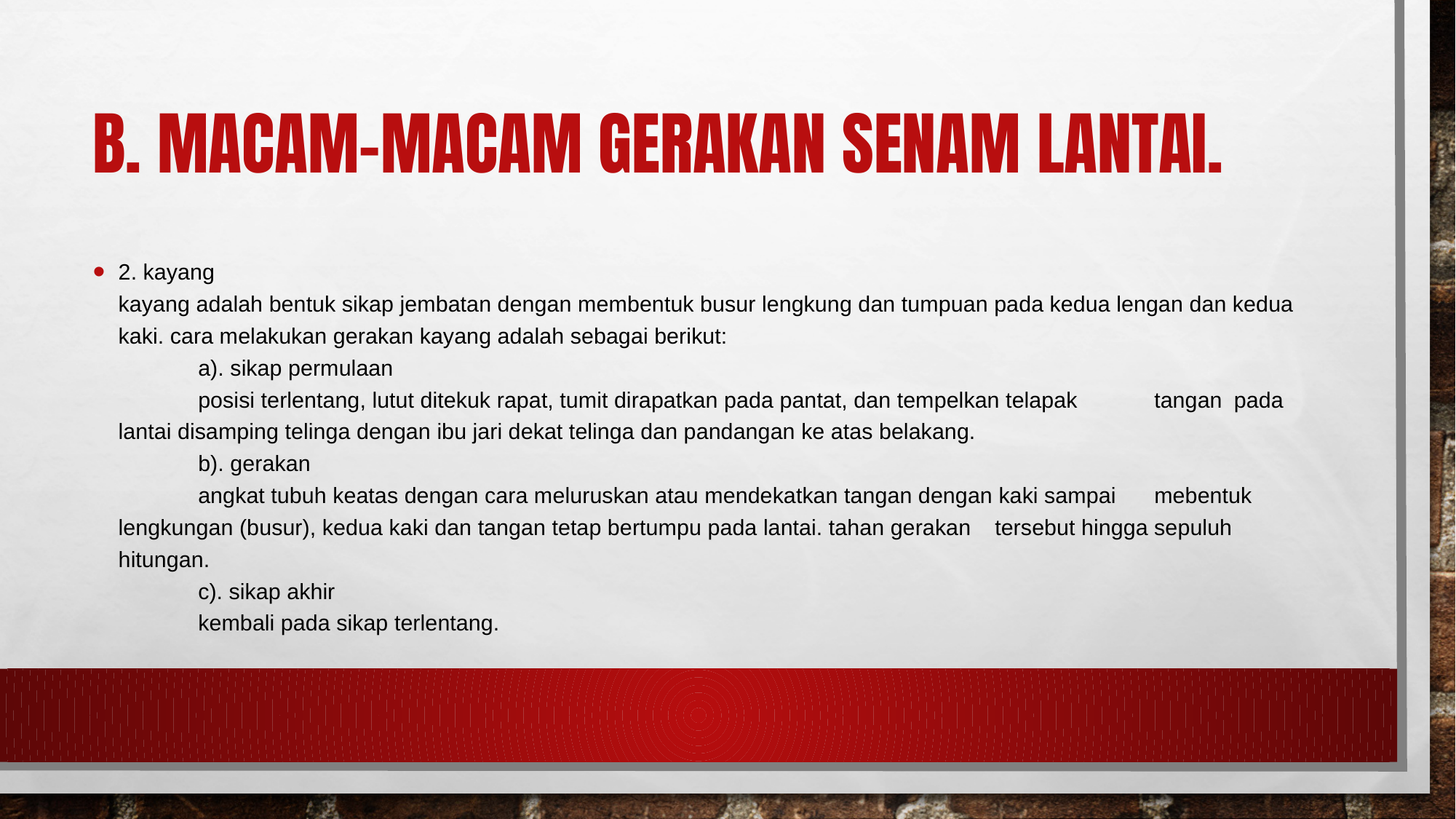

# B. Macam-macam gerakan senam lantai.
2. kayang 
kayang adalah bentuk sikap jembatan dengan membentuk busur lengkung dan tumpuan pada kedua lengan dan kedua kaki. cara melakukan gerakan kayang adalah sebagai berikut: 
	a). sikap permulaan 
	posisi terlentang, lutut ditekuk rapat, tumit dirapatkan pada pantat, dan tempelkan telapak 	tangan 	pada lantai disamping telinga dengan ibu jari dekat telinga dan pandangan ke atas belakang. 
	b). gerakan 
	angkat tubuh keatas dengan cara meluruskan atau mendekatkan tangan dengan kaki sampai 	mebentuk lengkungan (busur), kedua kaki dan tangan tetap bertumpu pada lantai. tahan gerakan 	tersebut hingga sepuluh hitungan. 
	c). sikap akhir 
	kembali pada sikap terlentang.